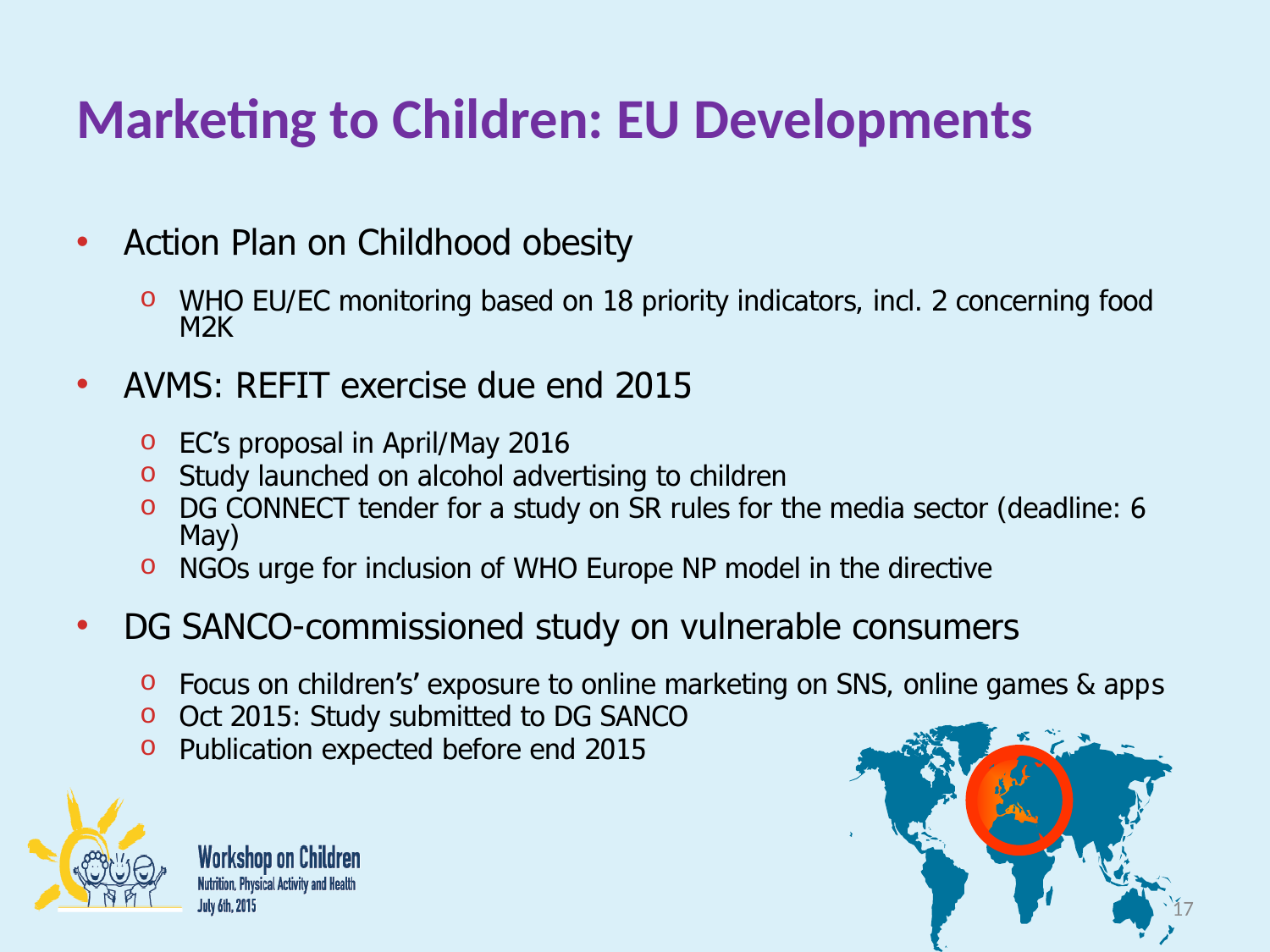

# Marketing to Children: EU Developments
Action Plan on Childhood obesity
WHO EU/EC monitoring based on 18 priority indicators, incl. 2 concerning food M2K
AVMS: REFIT exercise due end 2015
EC’s proposal in April/May 2016
Study launched on alcohol advertising to children
DG CONNECT tender for a study on SR rules for the media sector (deadline: 6 May)
NGOs urge for inclusion of WHO Europe NP model in the directive
DG SANCO-commissioned study on vulnerable consumers
Focus on children’s’ exposure to online marketing on SNS, online games & apps
Oct 2015: Study submitted to DG SANCO
Publication expected before end 2015

17